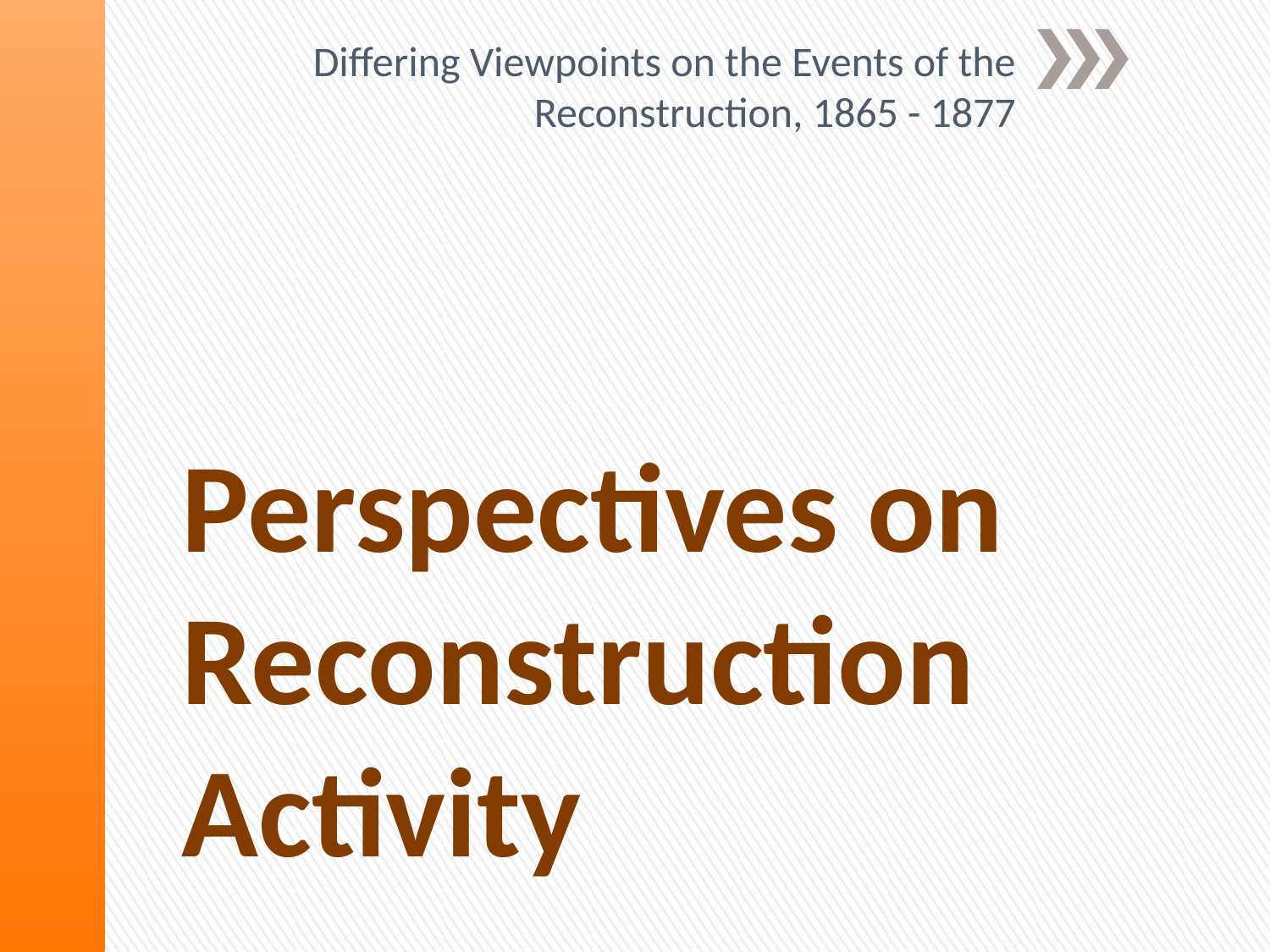

Differing Viewpoints on the Events of the Reconstruction, 1865 - 1877
# Perspectives on Reconstruction Activity